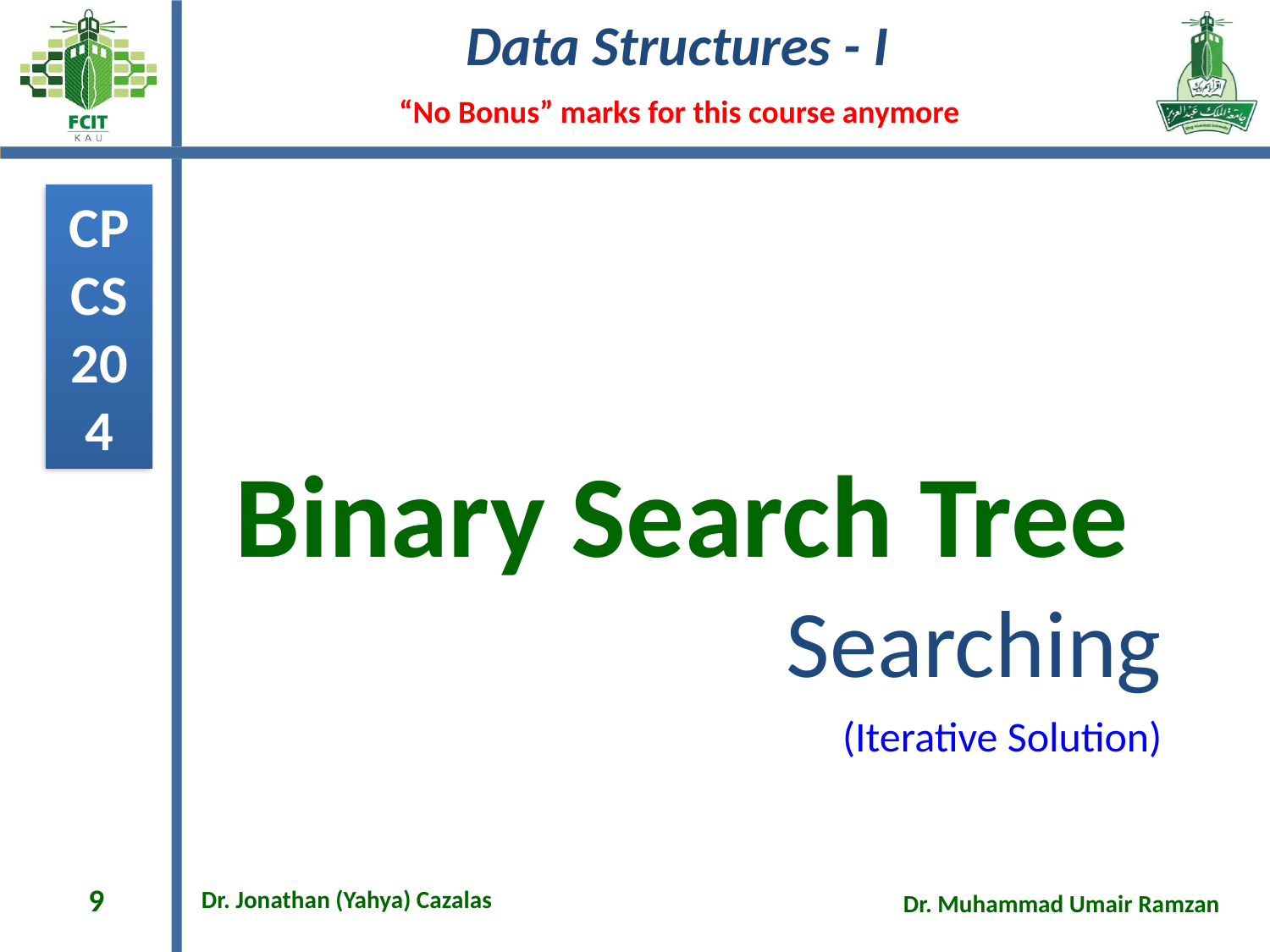

# Binary Search Tree
Searching
(Iterative Solution)
9